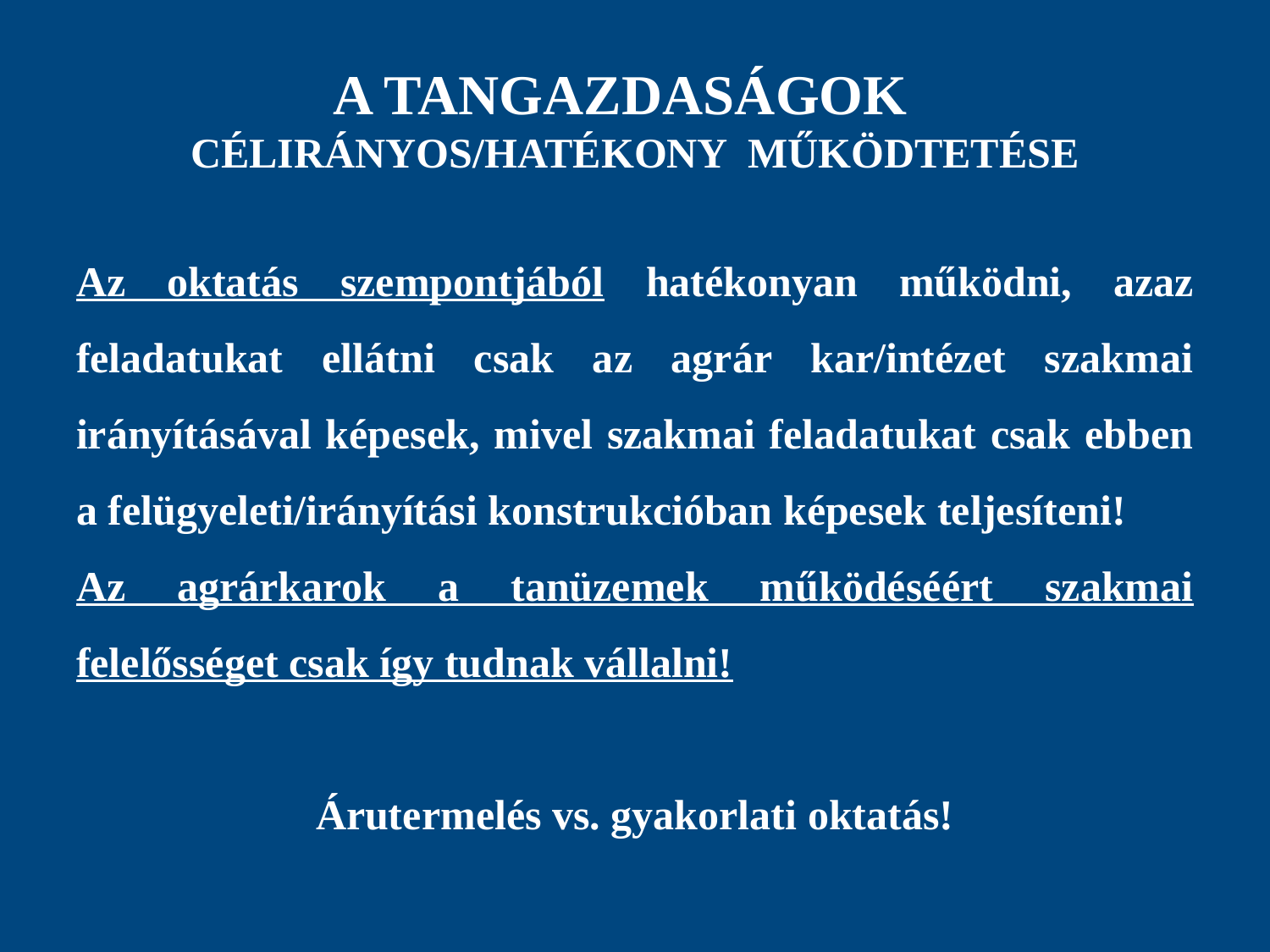

# A TANGAZDASÁGOK CÉLIRÁNYOS/HATÉKONY  MŰKÖDTETÉSE
Az oktatás szempontjából hatékonyan működni, azaz feladatukat ellátni csak az agrár kar/intézet szakmai irányításával képesek, mivel szakmai feladatukat csak ebben a felügyeleti/irányítási konstrukcióban képesek teljesíteni!
Az agrárkarok a tanüzemek működéséért szakmai felelősséget csak így tudnak vállalni!

Árutermelés vs. gyakorlati oktatás!